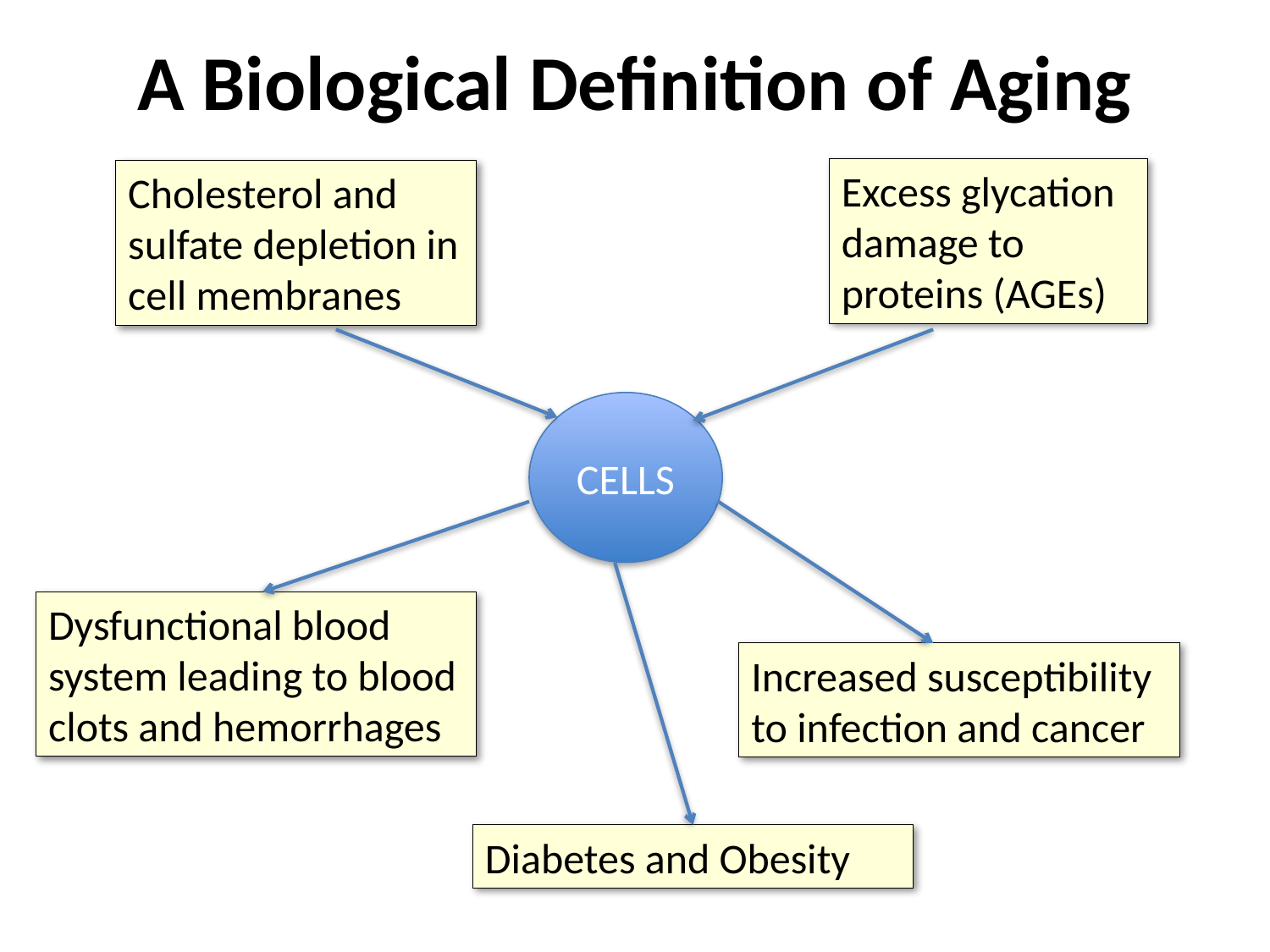

# A Biological Definition of Aging
Excess glycation damage to proteins (AGEs)
Cholesterol and sulfate depletion in cell membranes
CELLS
Dysfunctional blood system leading to blood clots and hemorrhages
Increased susceptibility to infection and cancer
Diabetes and Obesity